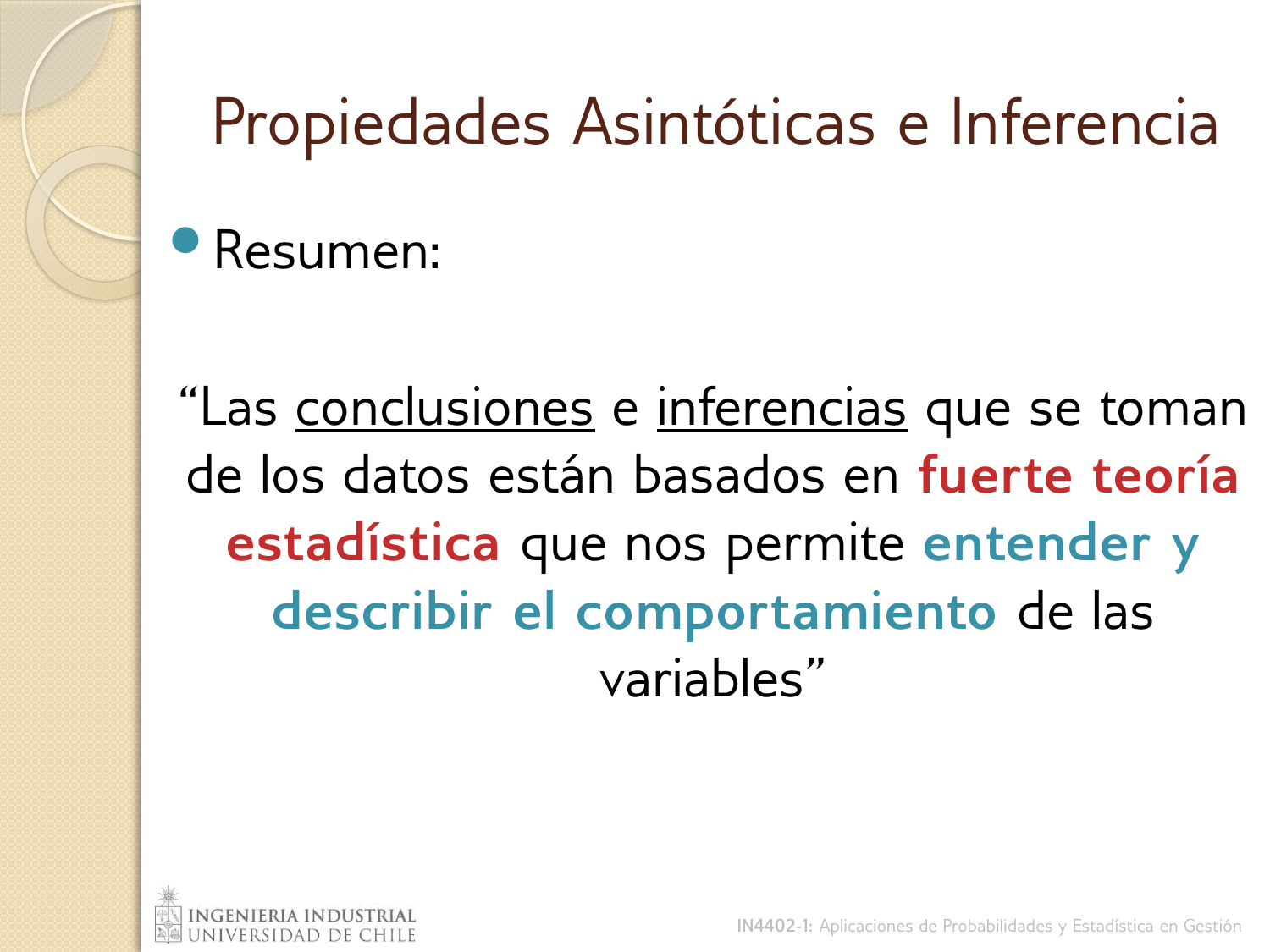

# Propiedades Asintóticas e Inferencia
Resumen:

“Las conclusiones e inferencias que se toman de los datos están basados en fuerte teoría estadística que nos permite entender y describir el comportamiento de las variables”